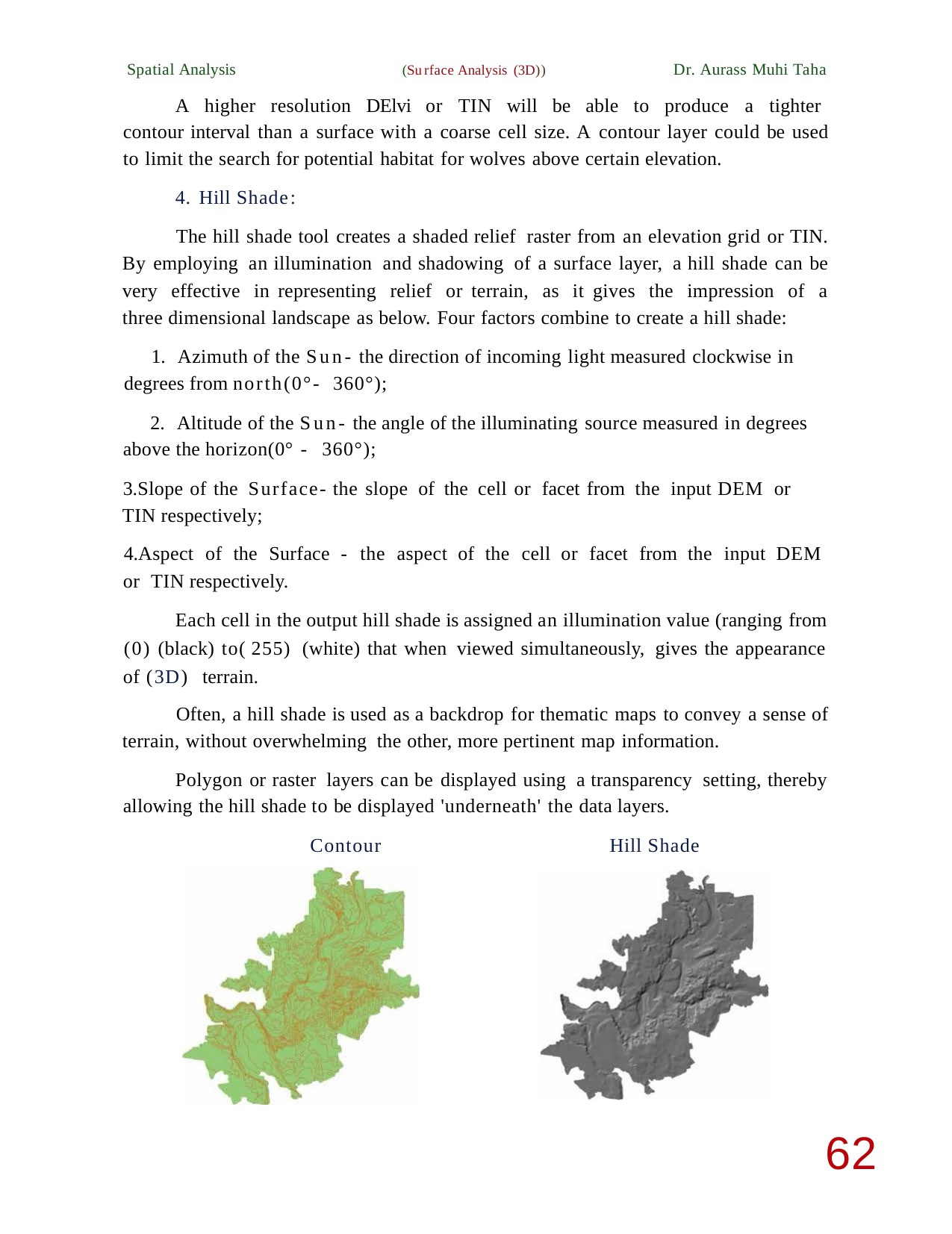

Spatial Analysis	(Surface Analysis (3D))	Dr. Aurass Muhi Taha

A  higher  resolution  DElvi  or  TIN  will  be  able  to  produce  a  tighter  contour interval than a surface with a coarse cell size. A contour layer could be used to limit the search for potential habitat for wolves above certain elevation.

4. Hill Shade:

The hill shade tool creates a shaded relief  raster from an elevation grid or TIN. By employing  an illumination  and shadowing  of a surface layer,  a hill shade can be very  effective  in representing  relief  or terrain,  as  it gives  the  impression  of  a three dimensional landscape as below. Four factors combine to create a hill shade:

Azimuth of the Sun- the direction of incoming light measured clockwise in degrees from north(0°-  360°);

Altitude of the Sun- the angle of the illuminating source measured in degrees above the horizon(0° - 360°);

Slope of the  Surface- the slope  of  the  cell or  facet from  the  input DEM  or TIN respectively;

Aspect  of  the  Surface  - the  aspect  of  the  cell  or  facet  from  the  input  DEM or  TIN respectively.

Each cell in the output hill shade is assigned an illumination value (ranging from
(0) (black) to( 255)  (white) that when  viewed simultaneously,  gives the appearance of (3D)  terrain.

Often, a hill shade is used as a backdrop for thematic maps to convey a sense of terrain, without overwhelming  the other, more pertinent map information.

Polygon or raster  layers can be displayed using  a transparency  setting, thereby allowing the hill shade to be displayed 'underneath' the data layers.

Contour	Hill Shade

62